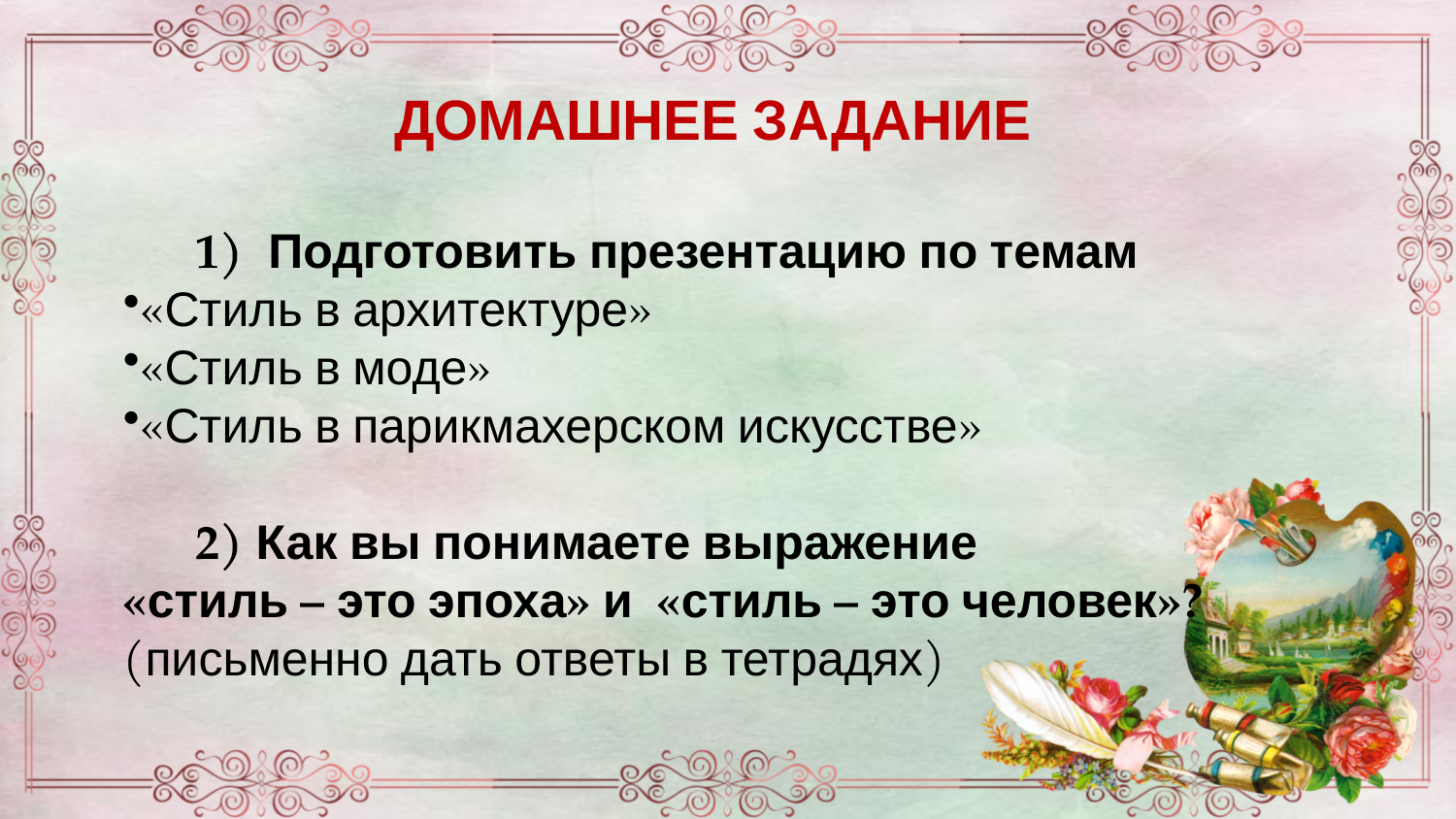

ДОМАШНЕЕ ЗАДАНИЕ

1)  Подготовить презентацию по темам
«Стиль в архитектуре»
«Стиль в моде»
«Стиль в парикмахерском искусстве»

2) Как вы понимаете выражение
«стиль – это эпоха» и  «стиль – это человек»?
(письменно дать ответы в тетрадях)